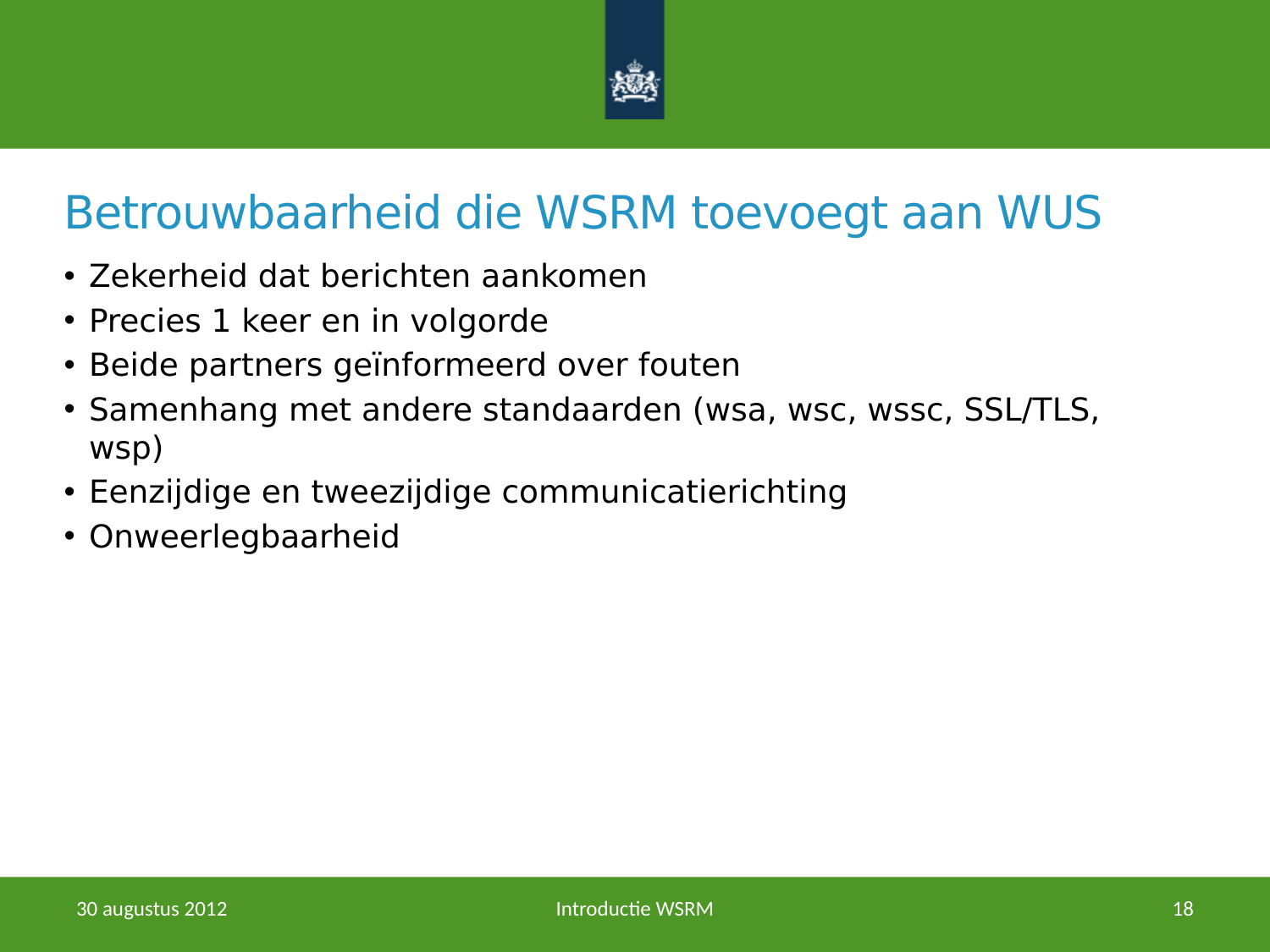

# Betrouwbaarheid die WSRM toevoegt aan WUS
Zekerheid dat berichten aankomen
Precies 1 keer en in volgorde
Beide partners geïnformeerd over fouten
Samenhang met andere standaarden (wsa, wsc, wssc, SSL/TLS, wsp)
Eenzijdige en tweezijdige communicatierichting
Onweerlegbaarheid

30 augustus 2012
Introductie WSRM
18